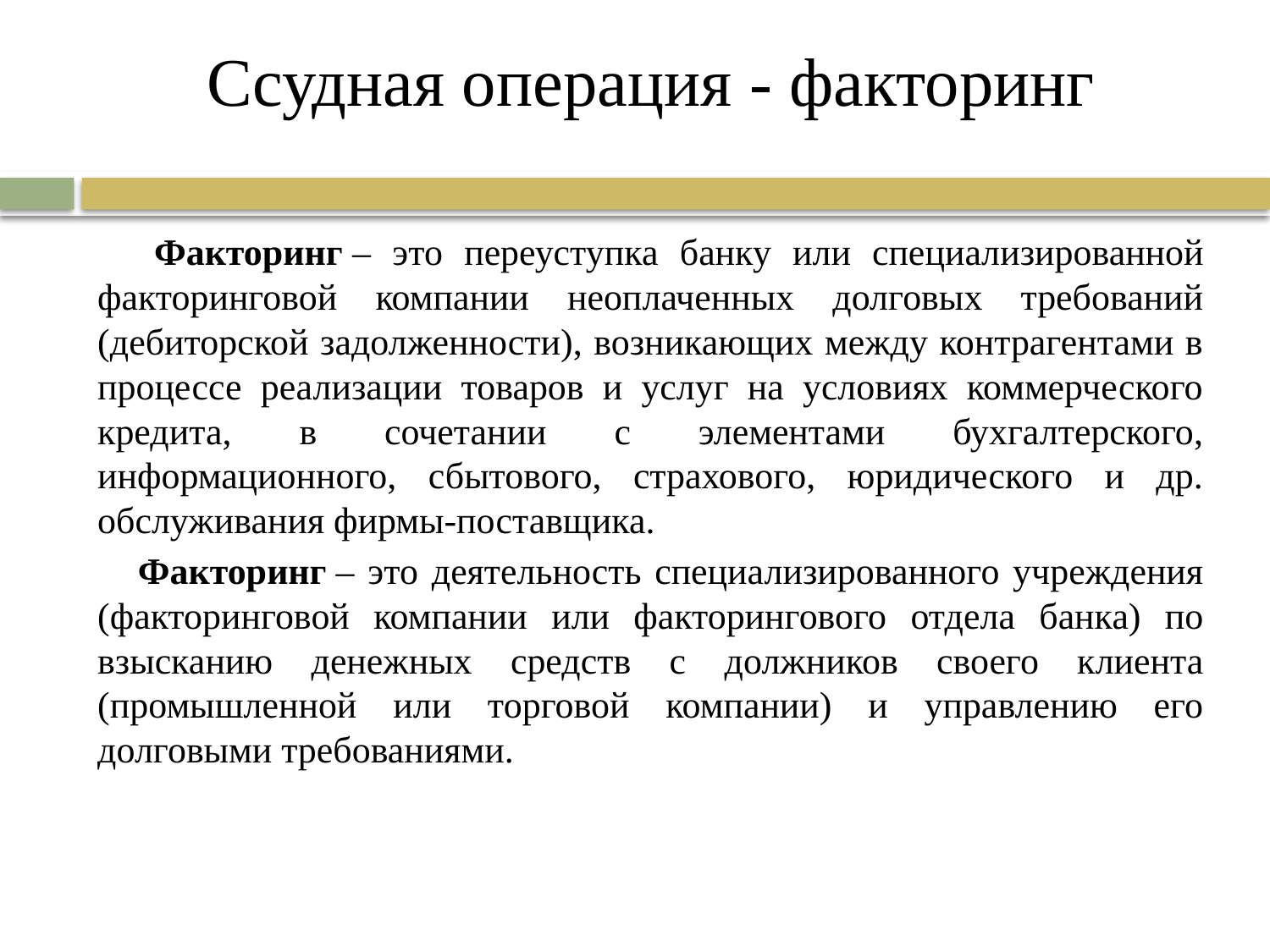

# Ссудная операция - факторинг
   Факторинг – это переуступка банку или специализированной факторинговой компании неоплаченных долговых требований (дебиторской задолженности), возникающих между контрагентами в процессе реализации товаров и услуг на условиях коммерческого кредита, в сочетании с элементами бухгалтерского, информационного, сбытового, страхового, юридического и др. обслуживания фирмы-поставщика.
   Факторинг – это деятельность специализированного учреждения (факторинговой компании или факторингового отдела банка) по взысканию денежных средств с должников своего клиента (промышленной или торговой компании) и управлению его долговыми требованиями.